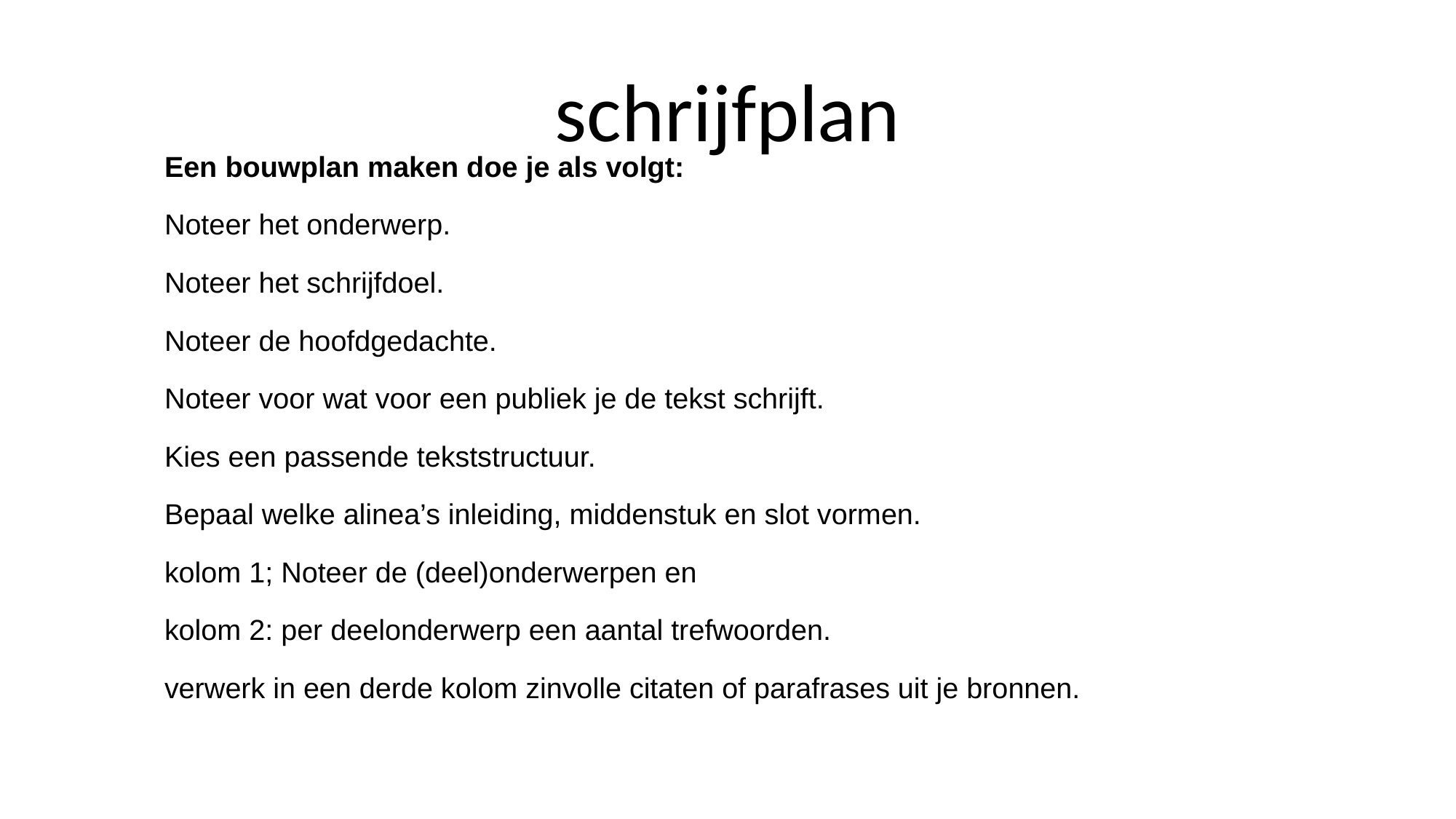

# schrijfplan
Een bouwplan maken doe je als volgt:
Noteer het onderwerp.
Noteer het schrijfdoel.
Noteer de hoofdgedachte.
Noteer voor wat voor een publiek je de tekst schrijft.
Kies een passende tekststructuur.
Bepaal welke alinea’s inleiding, middenstuk en slot vormen.
kolom 1; Noteer de (deel)onderwerpen en
kolom 2: per deelonderwerp een aantal trefwoorden.
verwerk in een derde kolom zinvolle citaten of parafrases uit je bronnen.